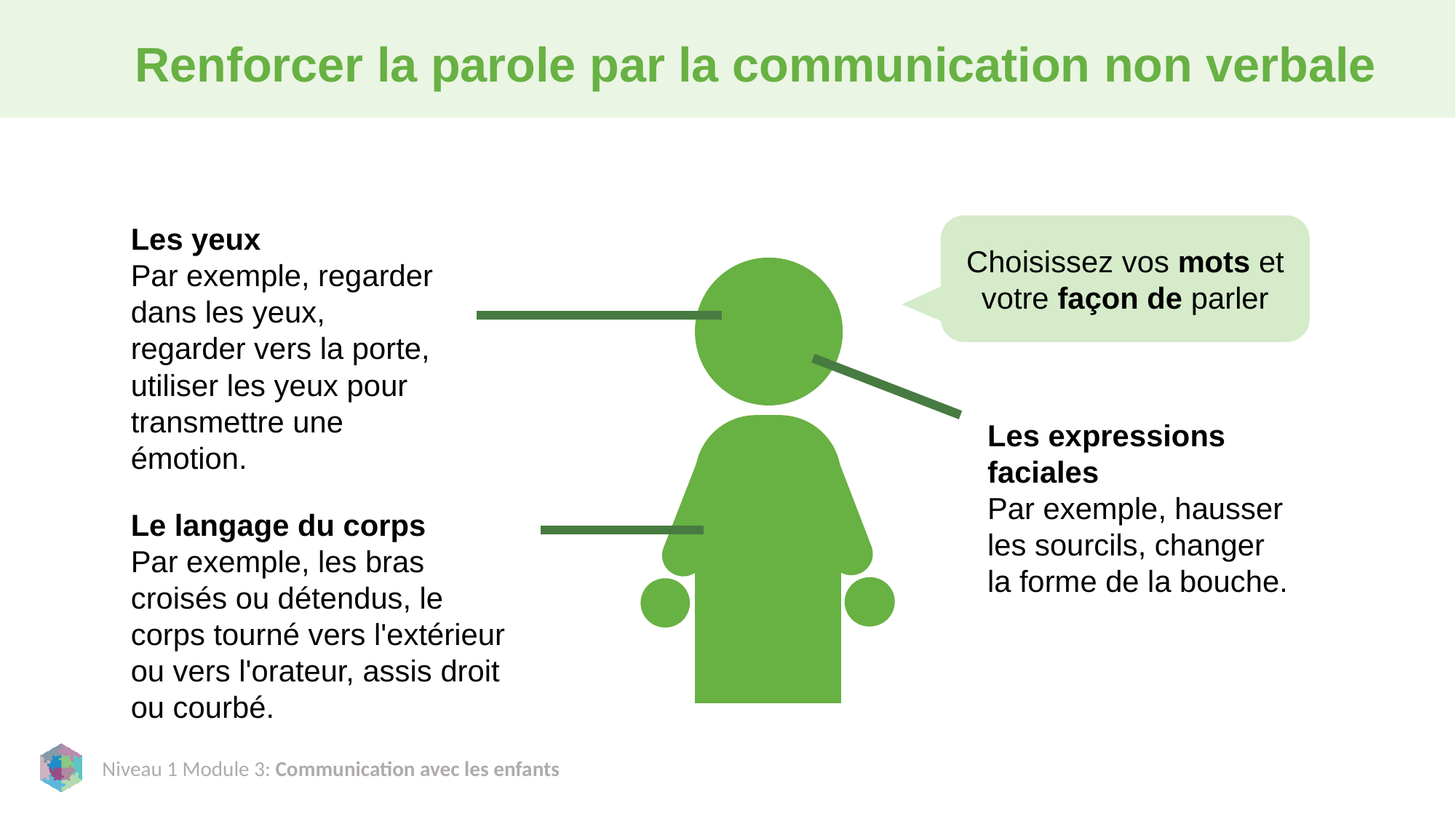

# Renforcer la parole par la communication non verbale
Les yeux
Par exemple, regarder dans les yeux, regarder vers la porte, utiliser les yeux pour transmettre une émotion.
Choisissez vos mots et votre façon de parler

Les expressions faciales
Par exemple, hausser les sourcils, changer la forme de la bouche.
Le langage du corps
Par exemple, les bras croisés ou détendus, le corps tourné vers l'extérieur ou vers l'orateur, assis droit ou courbé.